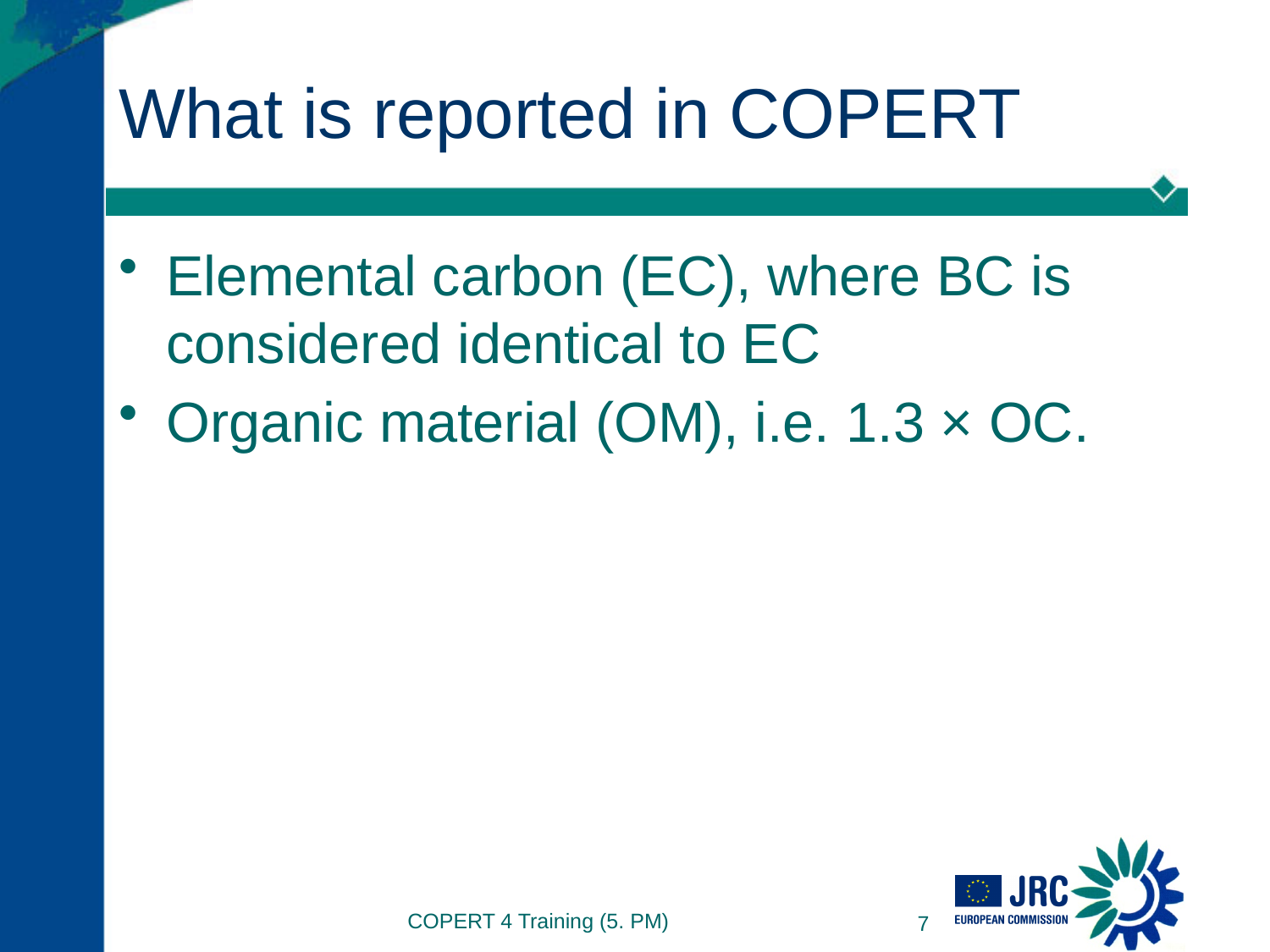

# What is reported in COPERT
Elemental carbon (EC), where BC is considered identical to EC
Organic material (OM), i.e. 1.3 × OC.
COPERT 4 Training (5. PM)
7